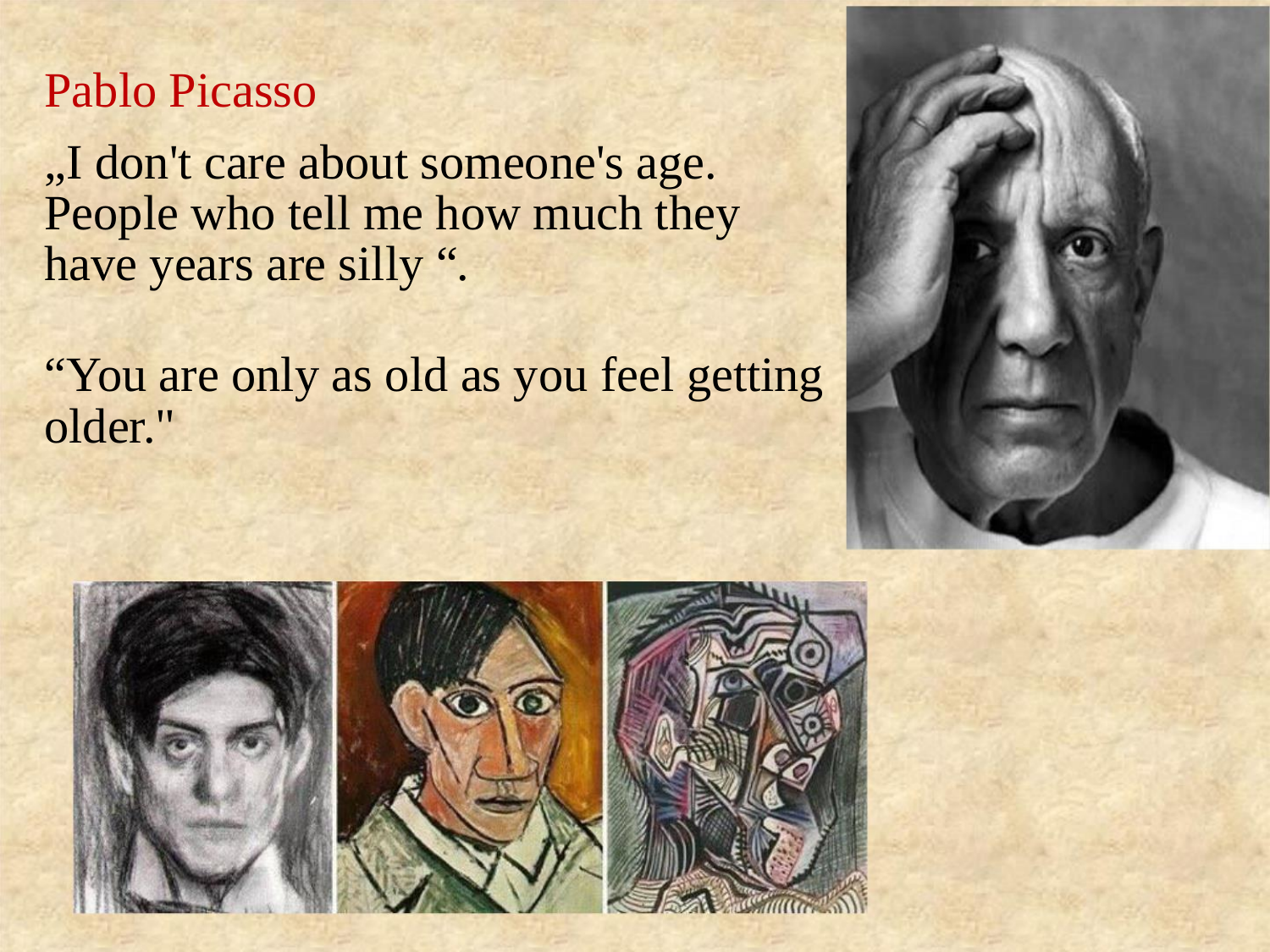

Pablo Picasso
„I don't care about someone's age. People who tell me how much they have years are silly “.
“You are only as old as you feel getting older."